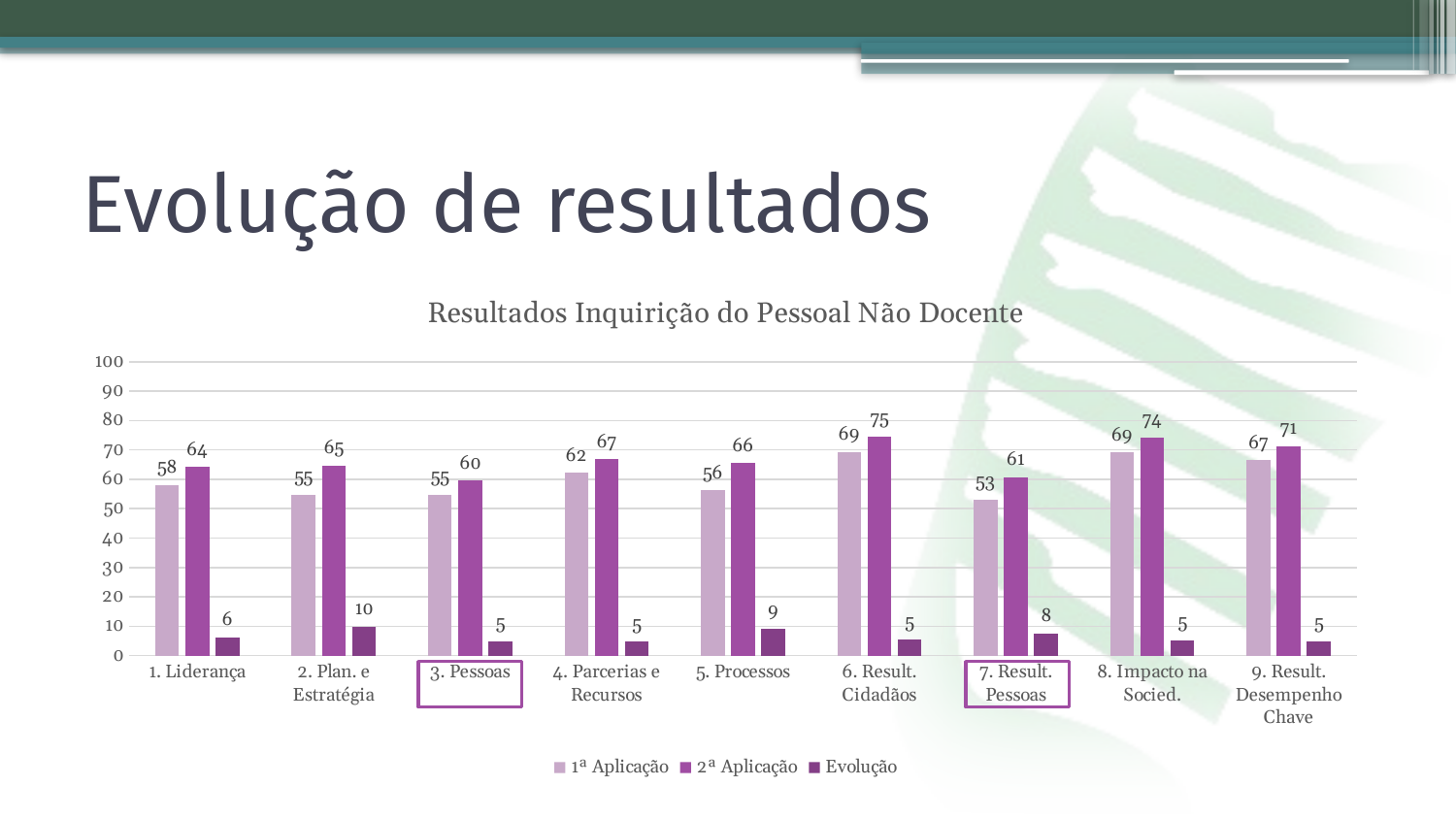

# Evolução de resultados

### Chart:

| Category | 1ª Aplicação | 2ª Aplicação | Evolução |
|---|---|---|---|
| 1. Liderança | 58.0 | 64.16666666666667 | 6.166666666666671 |
| 2. Plan. e Estratégia | 54.666666666666664 | 64.58333333333333 | 9.916666666666664 |
| 3. Pessoas | 54.666666666666664 | 59.583333333333336 | 4.916666666666671 |
| 4. Parcerias e Recursos | 62.166666666666664 | 66.83333333333333 | 4.666666666666664 |
| 5. Processos | 56.25 | 65.5 | 9.25 |
| 6. Result. Cidadãos | 69.25 | 74.66666666666667 | 5.416666666666671 |
| 7. Result. Pessoas | 53.166666666666664 | 60.75 | 7.583333333333336 |
| 8. Impacto na Socied. | 69.08333333333333 | 74.25 | 5.166666666666671 |
| 9. Result. Desempenho Chave | 66.5 | 71.33333333333333 | 4.833333333333329 |